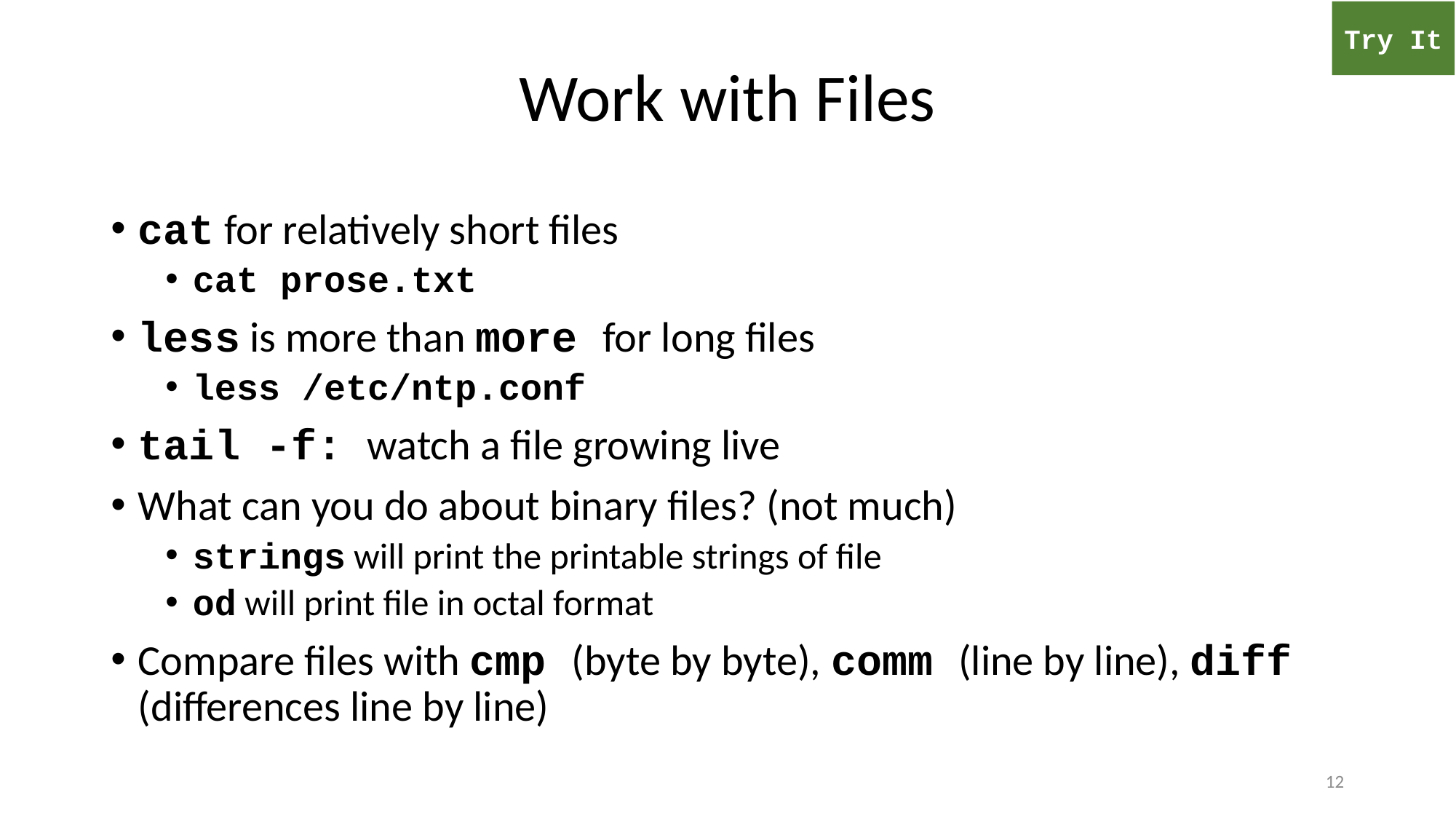

Try It
# Work with Files
cat for relatively short files
cat prose.txt
less is more than more for long files
less /etc/ntp.conf
tail -f: watch a file growing live
What can you do about binary files? (not much)
strings will print the printable strings of file
od will print file in octal format
Compare files with cmp (byte by byte), comm (line by line), diff (differences line by line)

12